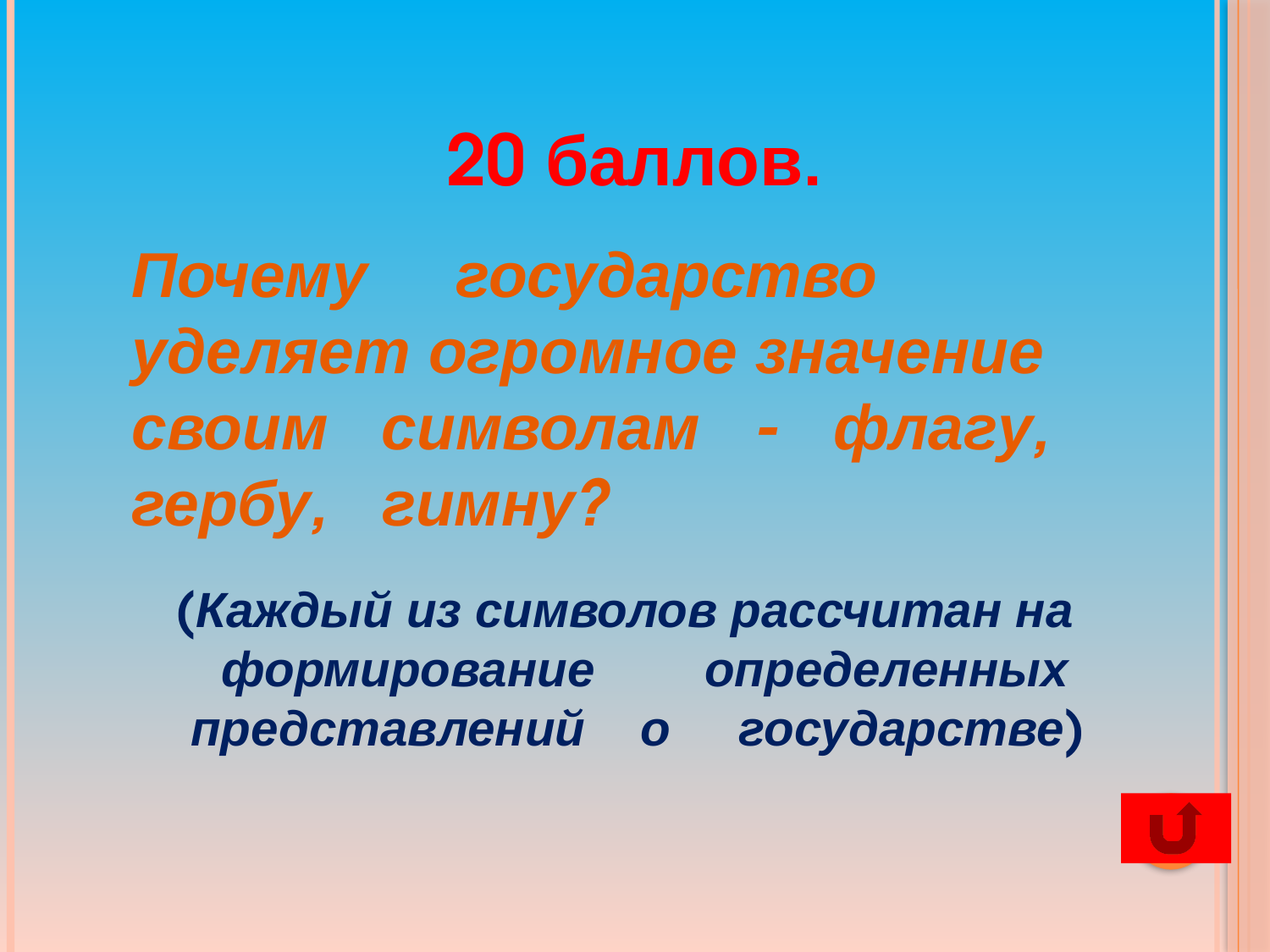

20 баллов.

Почему     государство уделяет огромное значение своим   символам   -   флагу, гербу,   гимну?

(Каждый из символов рассчитан на    формирование        определенных представлений    о     государстве)